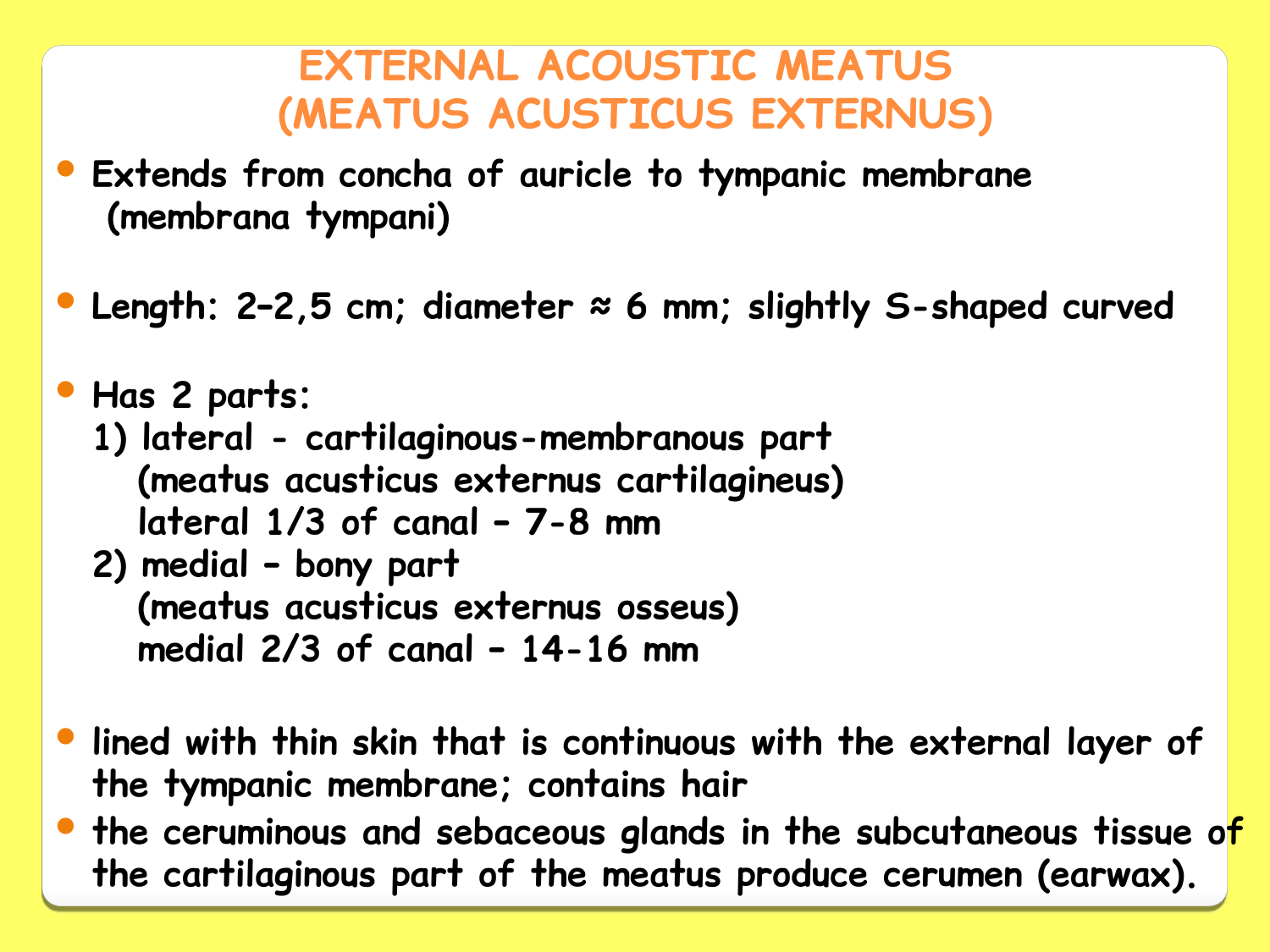

EXTERNAL ACOUSTIC MEATUS
(MEATUS ACUSTICUS EXTERNUS)
Extends from concha of auricle to tympanic membrane
 (membrana tympani)
Length: 2–2,5 cm; diameter ≈ 6 mm; slightly S-shaped curved
Has 2 parts:
1) lateral - cartilaginous-membranous part
   (meatus acusticus externus cartilagineus)
   lateral 1/3 of canal – 7-8 mm
2) medial – bony part
   (meatus acusticus externus osseus)
   medial 2/3 of canal – 14-16 mm

lined with thin skin that is continuous with the external layer of the tympanic membrane; contains hair
the ceruminous and sebaceous glands in the subcutaneous tissue of the cartilaginous part of the meatus produce cerumen (earwax).